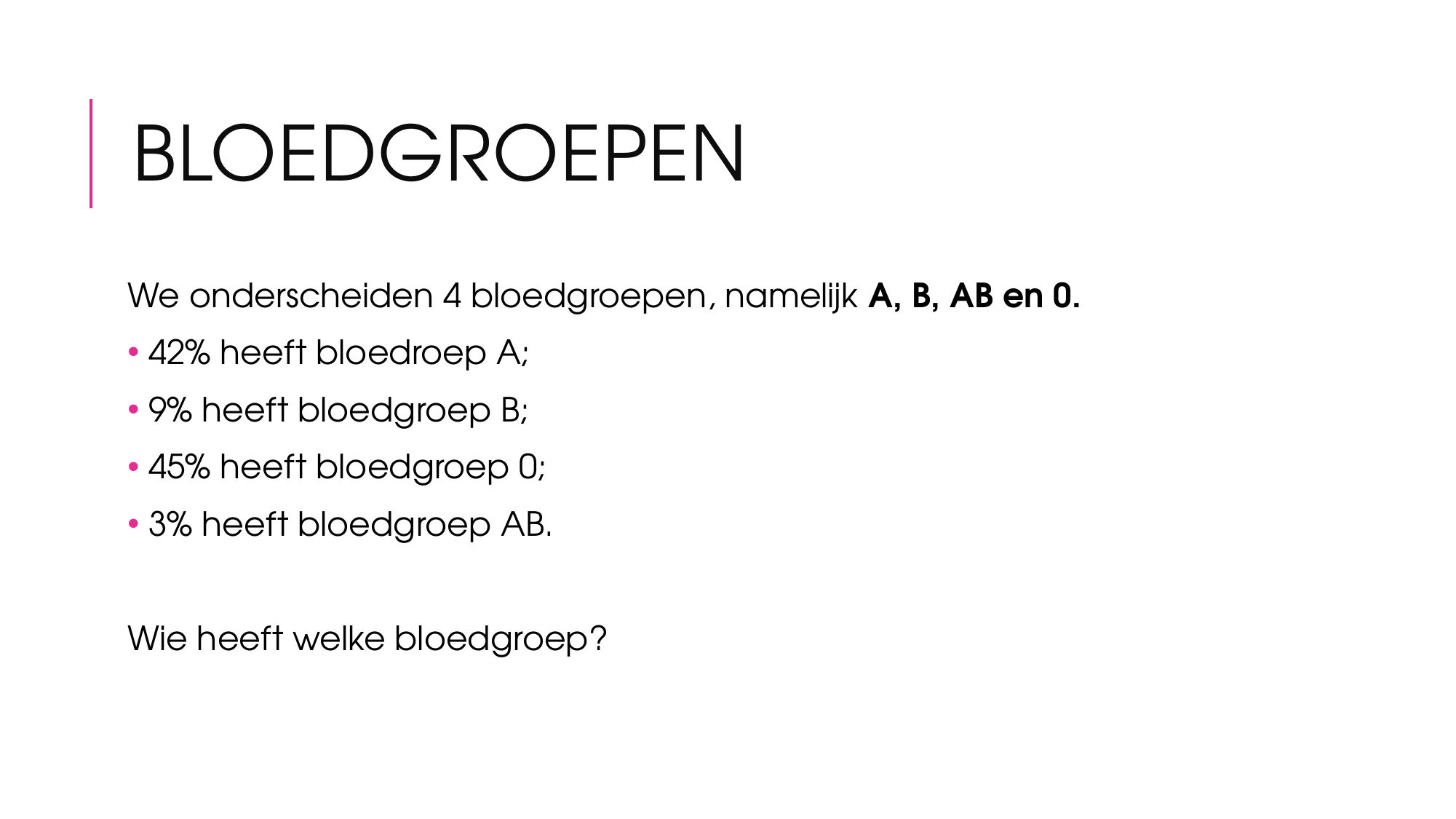

# bloedgroepen
We onderscheiden 4 bloedgroepen, namelijk A, B, AB en 0.
 42% heeft bloedroep A;
 9% heeft bloedgroep B;
 45% heeft bloedgroep 0;
 3% heeft bloedgroep AB.

Wie heeft welke bloedgroep?